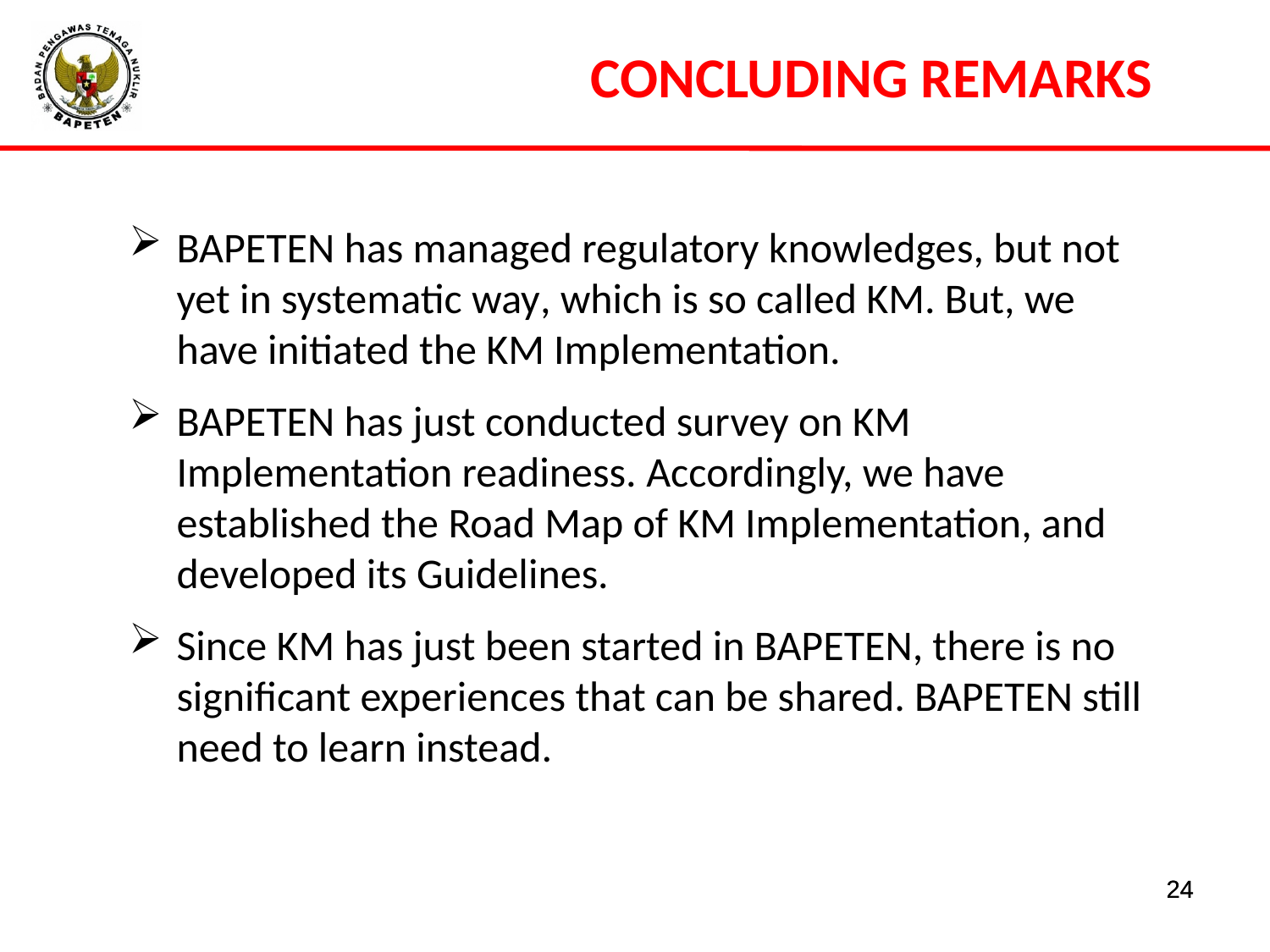

CONCLUDING REMARKS
BAPETEN has managed regulatory knowledges, but not yet in systematic way, which is so called KM. But, we have initiated the KM Implementation.
BAPETEN has just conducted survey on KM Implementation readiness. Accordingly, we have established the Road Map of KM Implementation, and developed its Guidelines.
Since KM has just been started in BAPETEN, there is no significant experiences that can be shared. BAPETEN still need to learn instead.
24
24